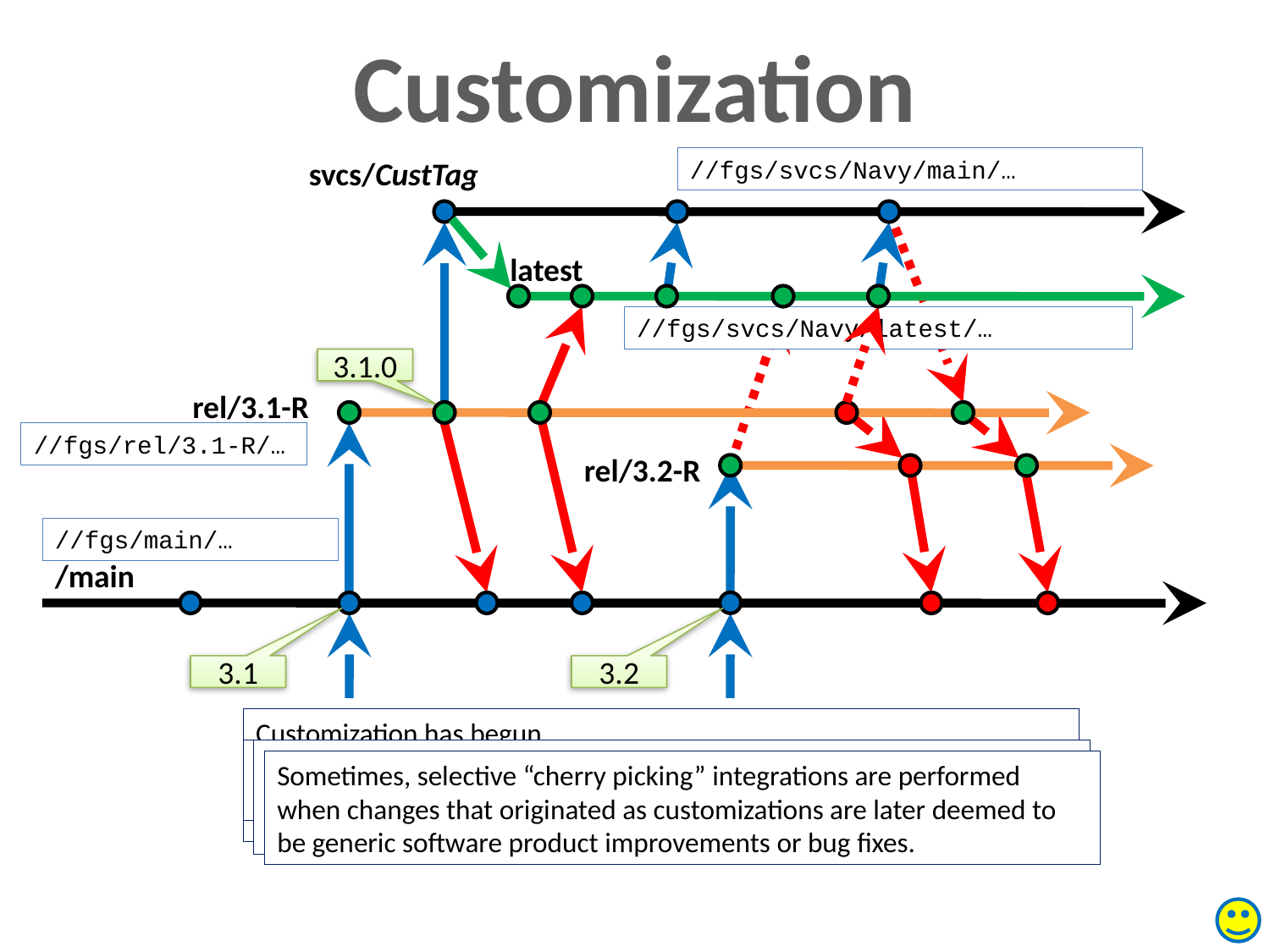

Customization
svcs/CustTag
//fgs/svcs/Navy/main/…

latest

//fgs/svcs/Navy/latest/…
3.1.0
rel/3.1-R

//fgs/rel/3.1-R/…
rel/3.2-R

//fgs/main/…
/main

3.1
3.2
Customization has begun.
Development delivers 3.2 to /main, and creates a generic product release branch for it.
Don’t forget – each generic product change made should be reviewed to determine if it needs to be integrated into the customization branch.
Sometimes, selective “cherry picking” integrations are performed when changes that originated as customizations are later deemed to be generic software product improvements or bug fixes.
Selective Promotions are used to integrate functionality from new releases to customization branches initially seeded with older releases.